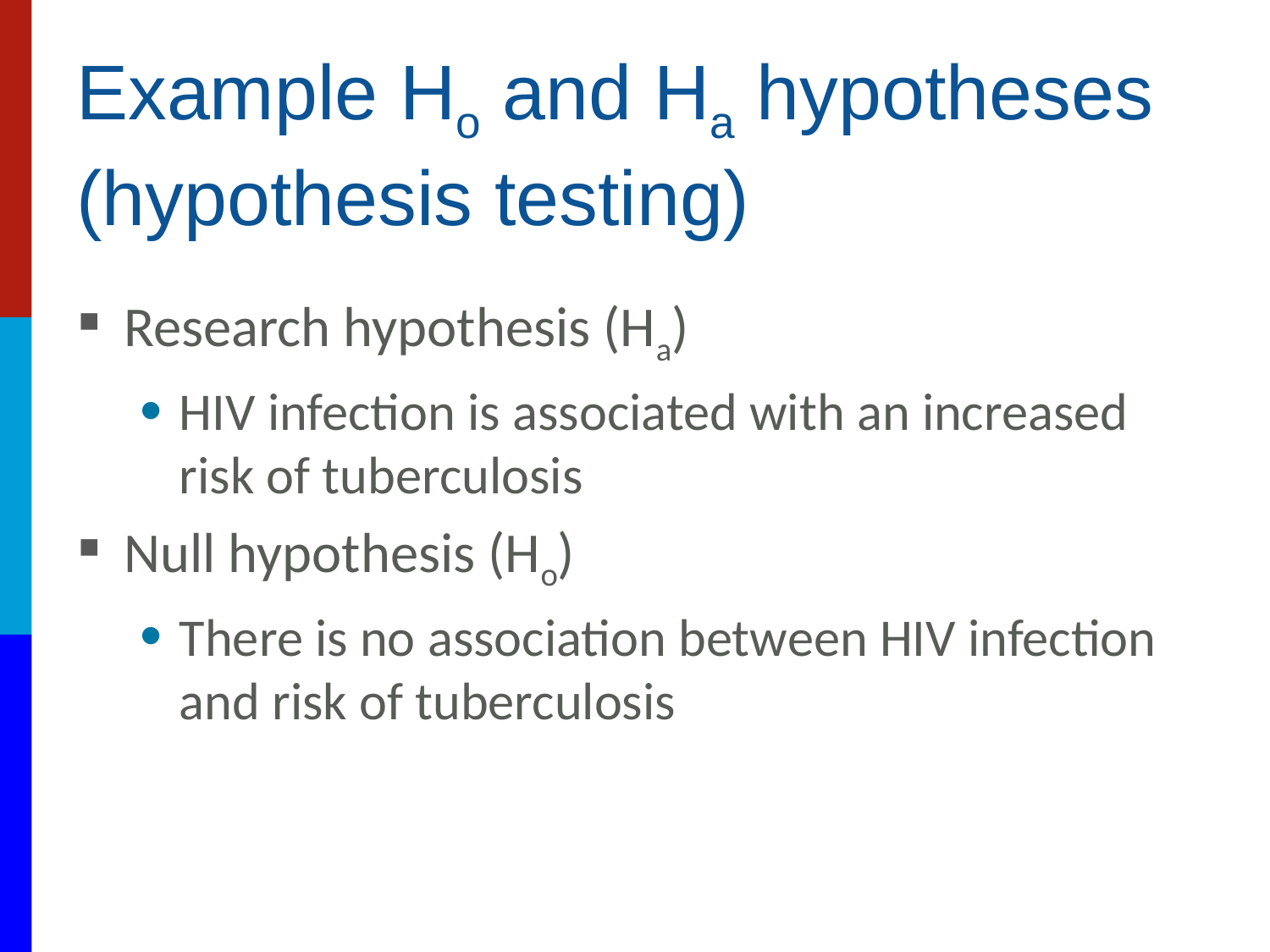

# Example Ho and Ha hypotheses (hypothesis testing)
Research hypothesis (Ha)
HIV infection is associated with an increased risk of tuberculosis
Null hypothesis (Ho)
There is no association between HIV infection and risk of tuberculosis